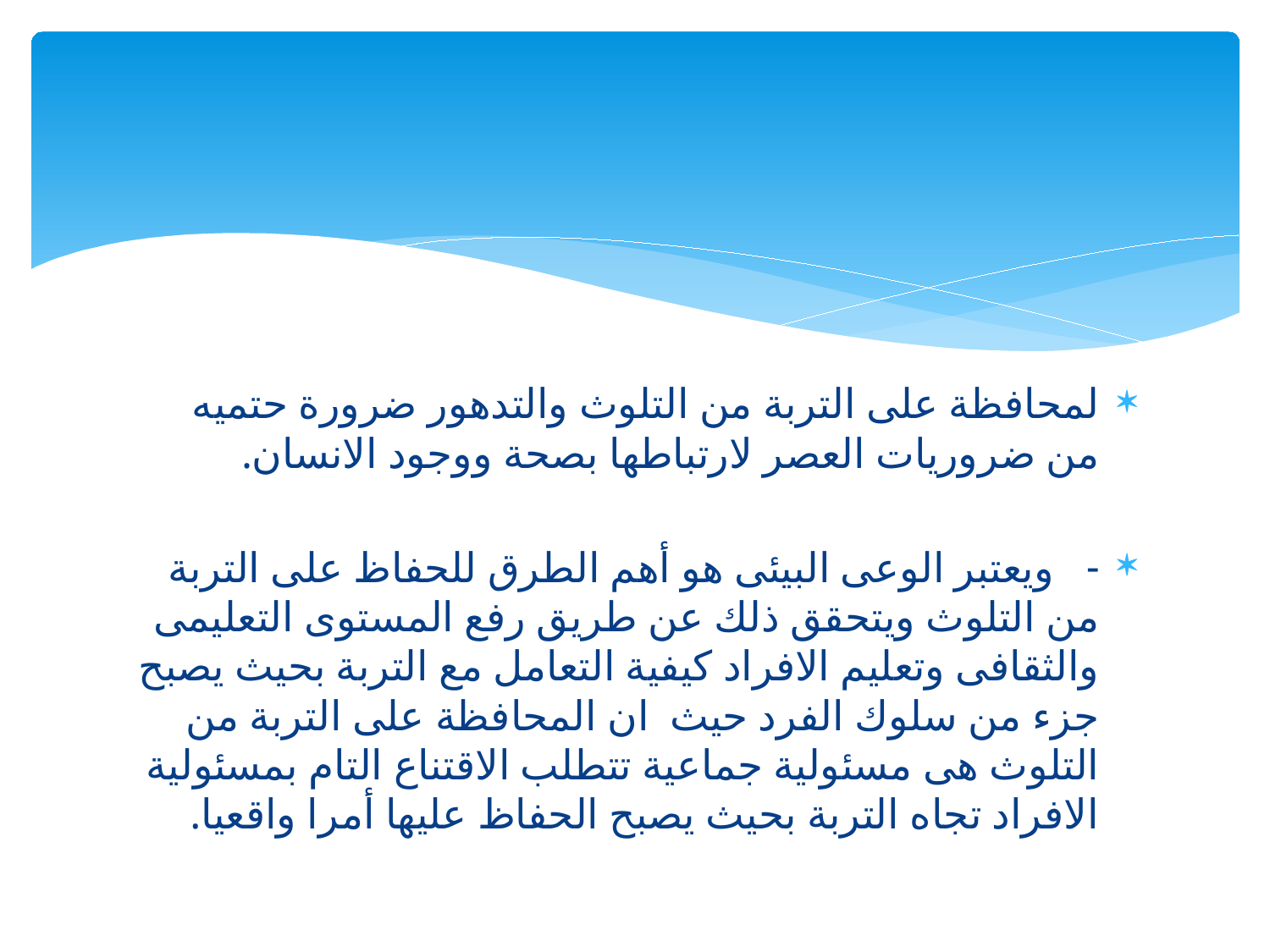

#
لمحافظة على التربة من التلوث والتدهور ضرورة حتميه من ضروريات العصر لارتباطها بصحة ووجود الانسان.

-   ويعتبر الوعى البيئى هو أهم الطرق للحفاظ على التربة من التلوث ويتحقق ذلك عن طريق رفع المستوى التعليمى والثقافى وتعليم الافراد كيفية التعامل مع التربة بحيث يصبح جزء من سلوك الفرد حيث  ان المحافظة على التربة من التلوث هى مسئولية جماعية تتطلب الاقتناع التام بمسئولية الافراد تجاه التربة بحيث يصبح الحفاظ عليها أمرا واقعيا.